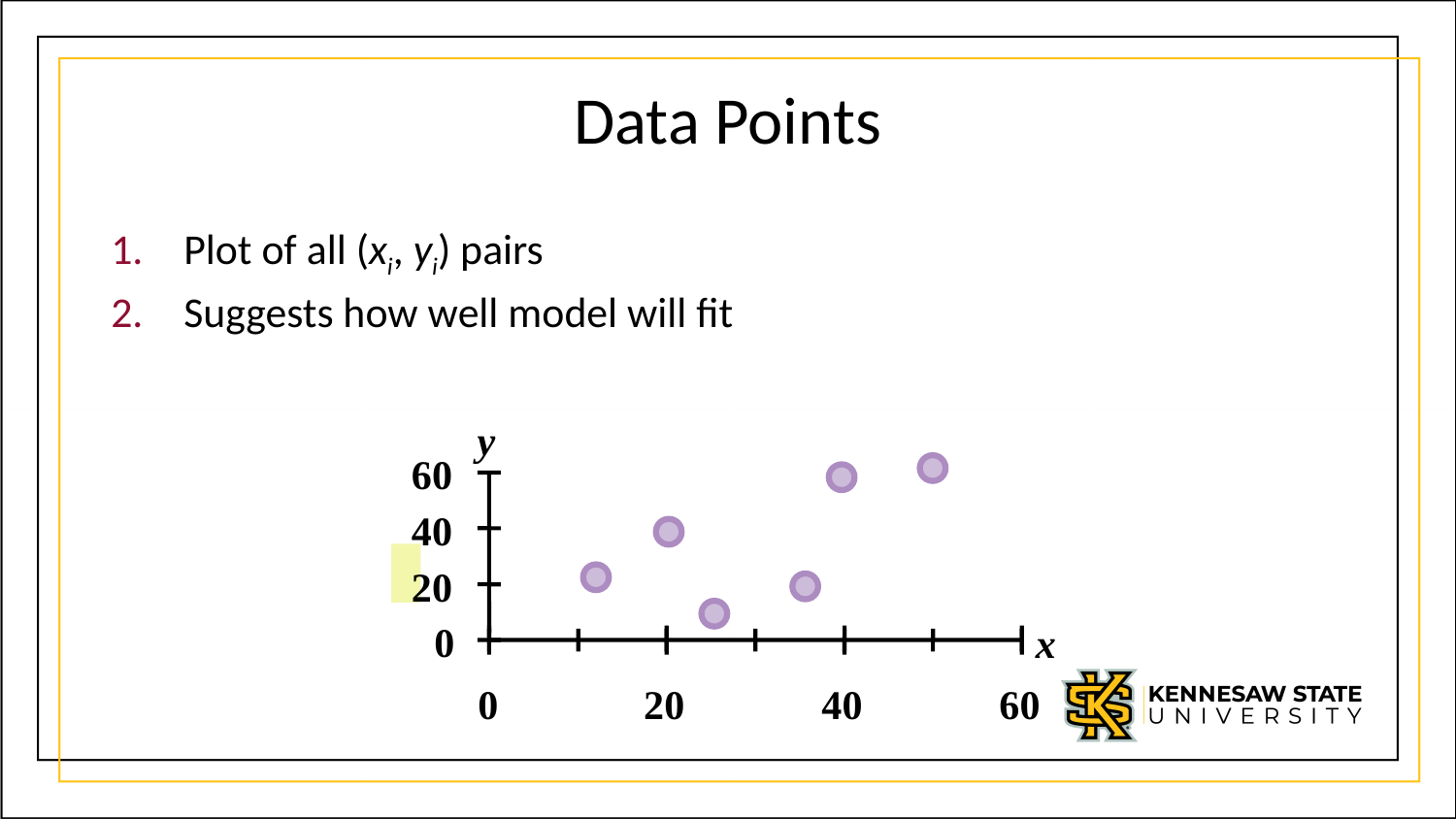

# Data Points
Plot of all (xi, yi) pairs
Suggests how well model will fit
y
60

40

20

0
x

0
20
40
60